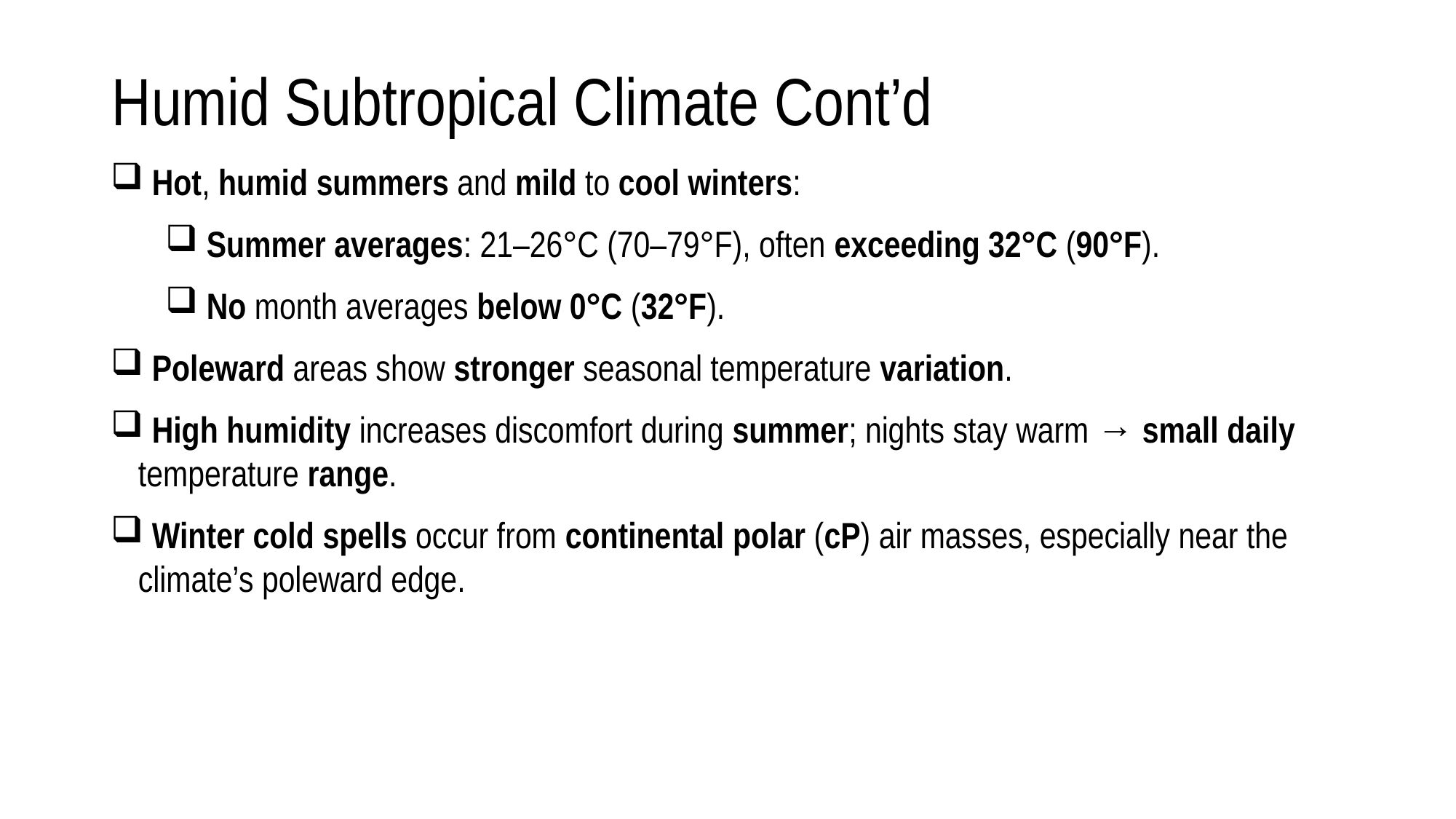

# Humid Subtropical Climate Cont’d
 Hot, humid summers and mild to cool winters:
 Summer averages: 21–26°C (70–79°F), often exceeding 32°C (90°F).
 No month averages below 0°C (32°F).
 Poleward areas show stronger seasonal temperature variation.
 High humidity increases discomfort during summer; nights stay warm → small daily temperature range.
 Winter cold spells occur from continental polar (cP) air masses, especially near the climate’s poleward edge.